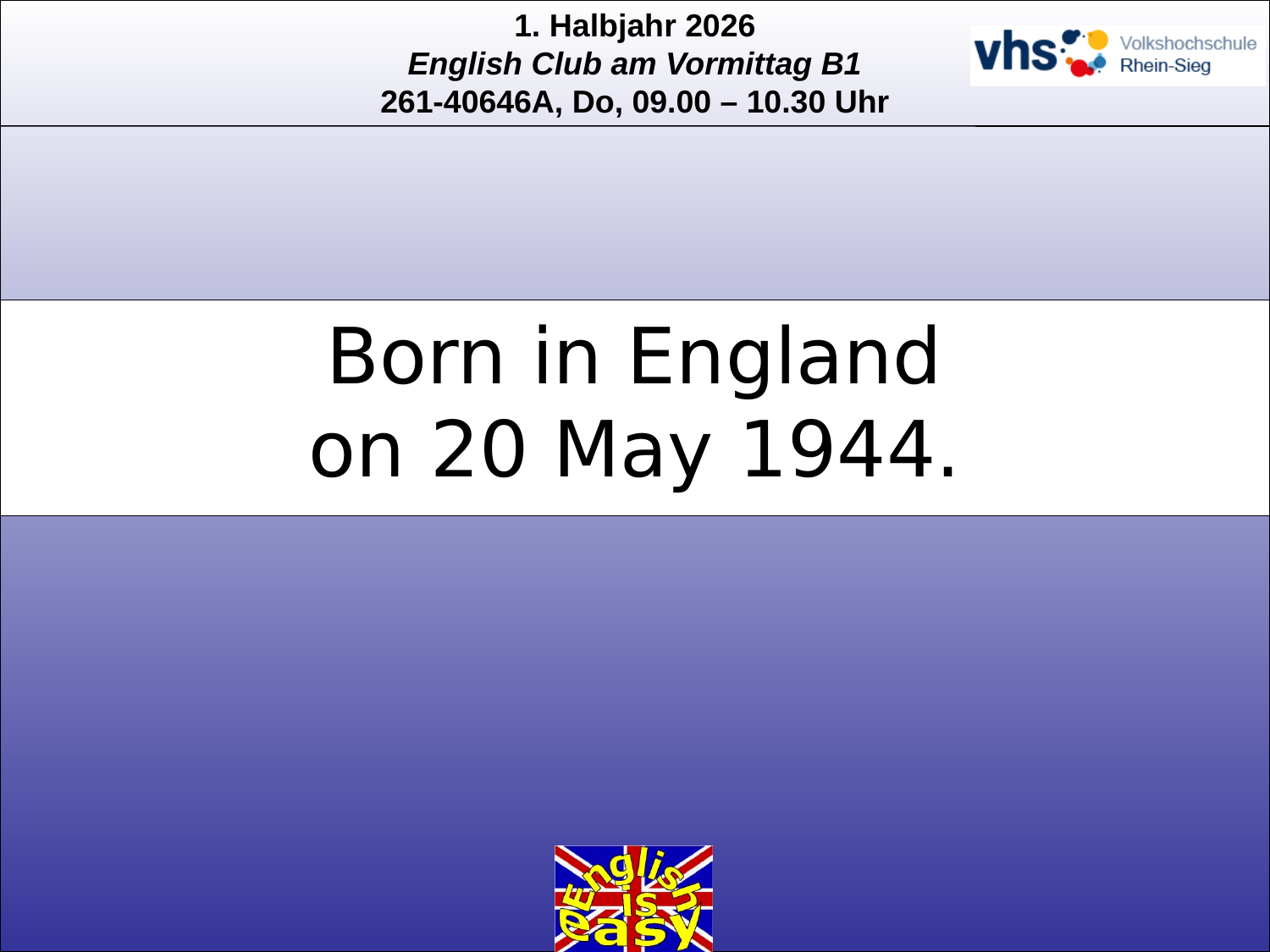

Born in England
on 20 May 1944.